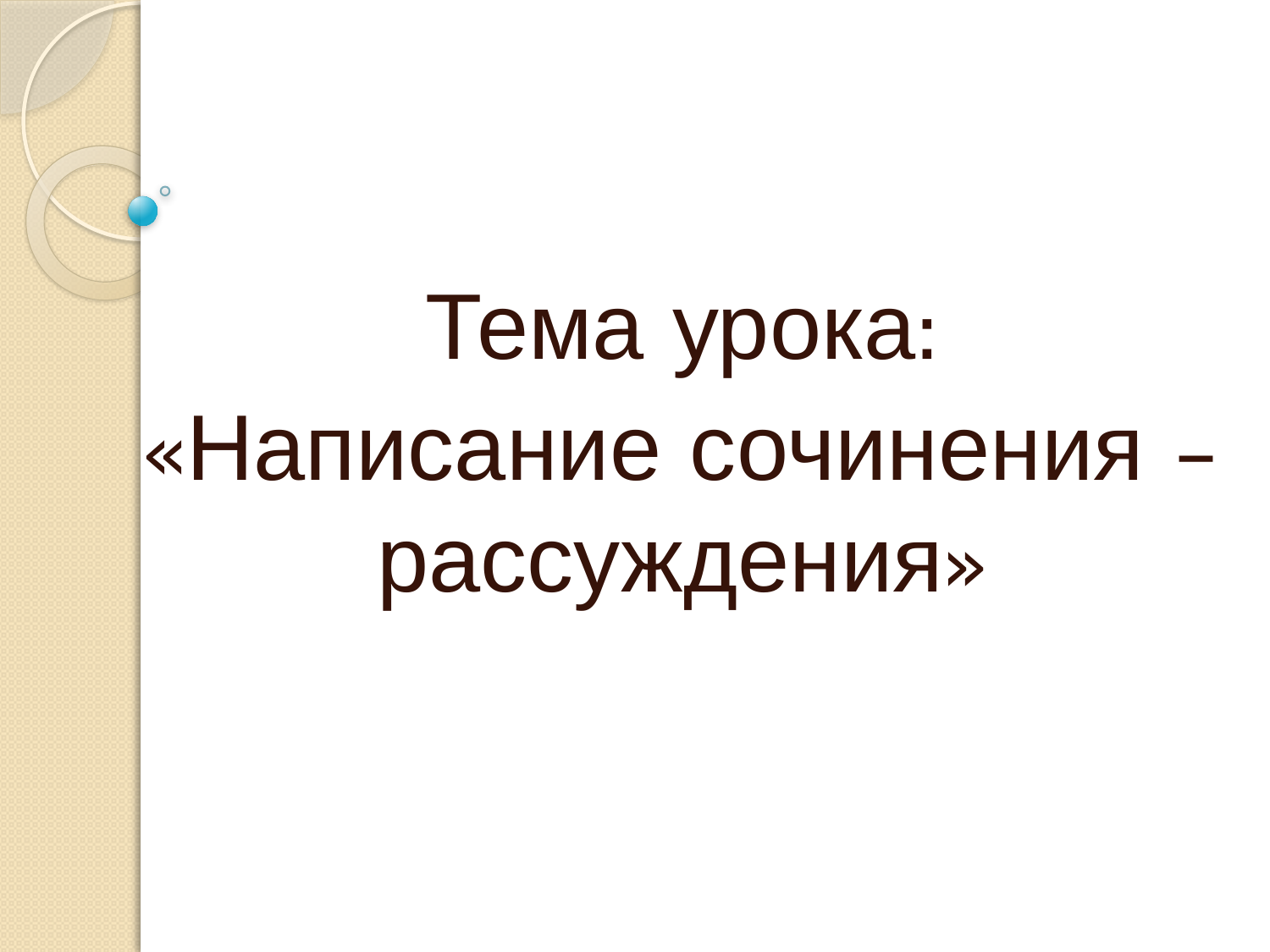

#
Тема урока:
«Написание сочинения – рассуждения»